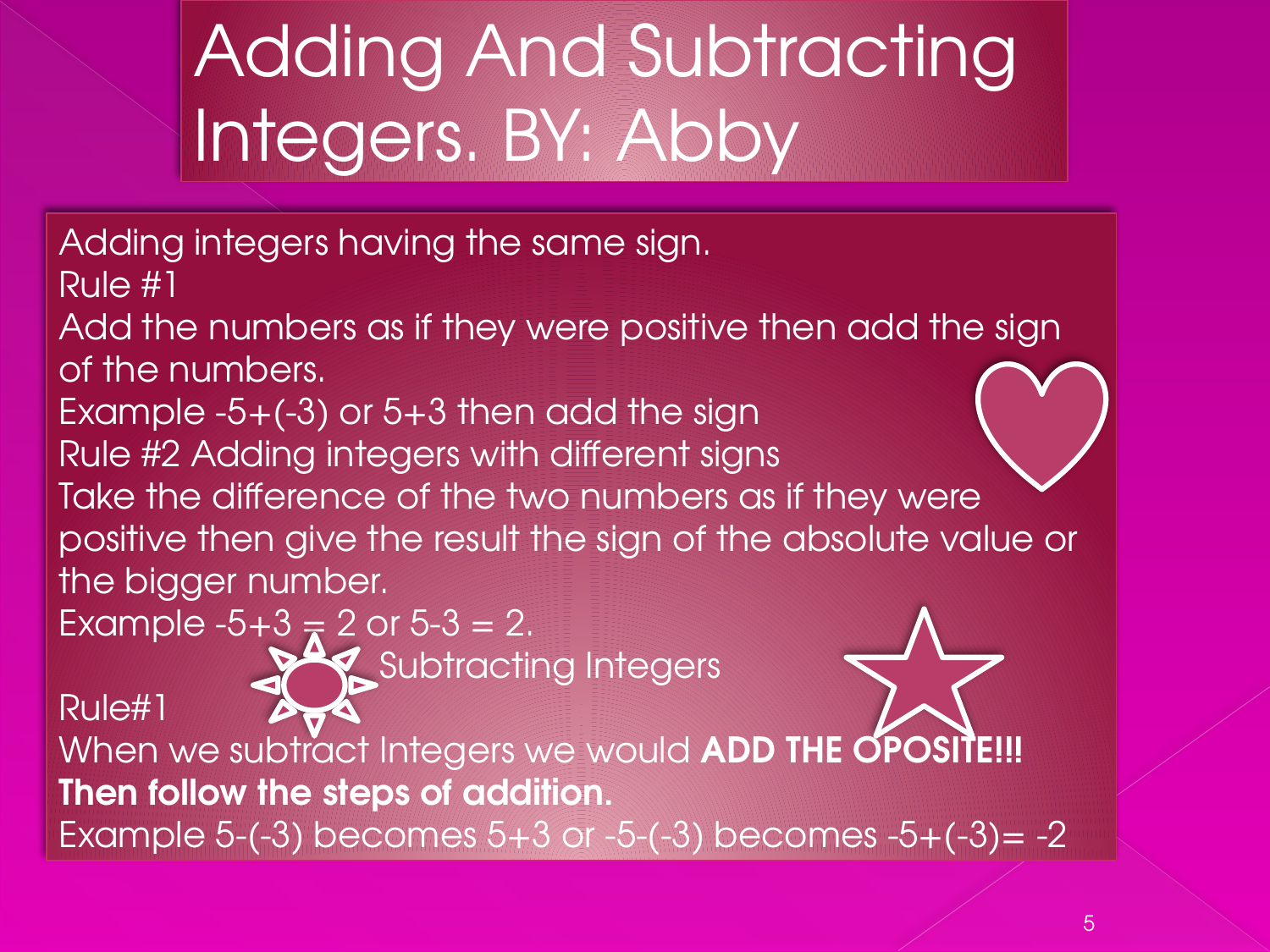

Adding And Subtracting Integers. BY: Abby
Adding integers having the same sign.
Rule #1
Add the numbers as if they were positive then add the sign of the numbers.
Example -5+(-3) or 5+3 then add the sign
Rule #2 Adding integers with different signs
Take the difference of the two numbers as if they were positive then give the result the sign of the absolute value or the bigger number.
Example -5+3 = 2 or 5-3 = 2.
                                 Subtracting Integers
Rule#1
When we subtract Integers we would ADD THE OPOSITE!!! Then follow the steps of addition.
Example 5-(-3) becomes 5+3 or -5-(-3) becomes -5+(-3)= -2

5